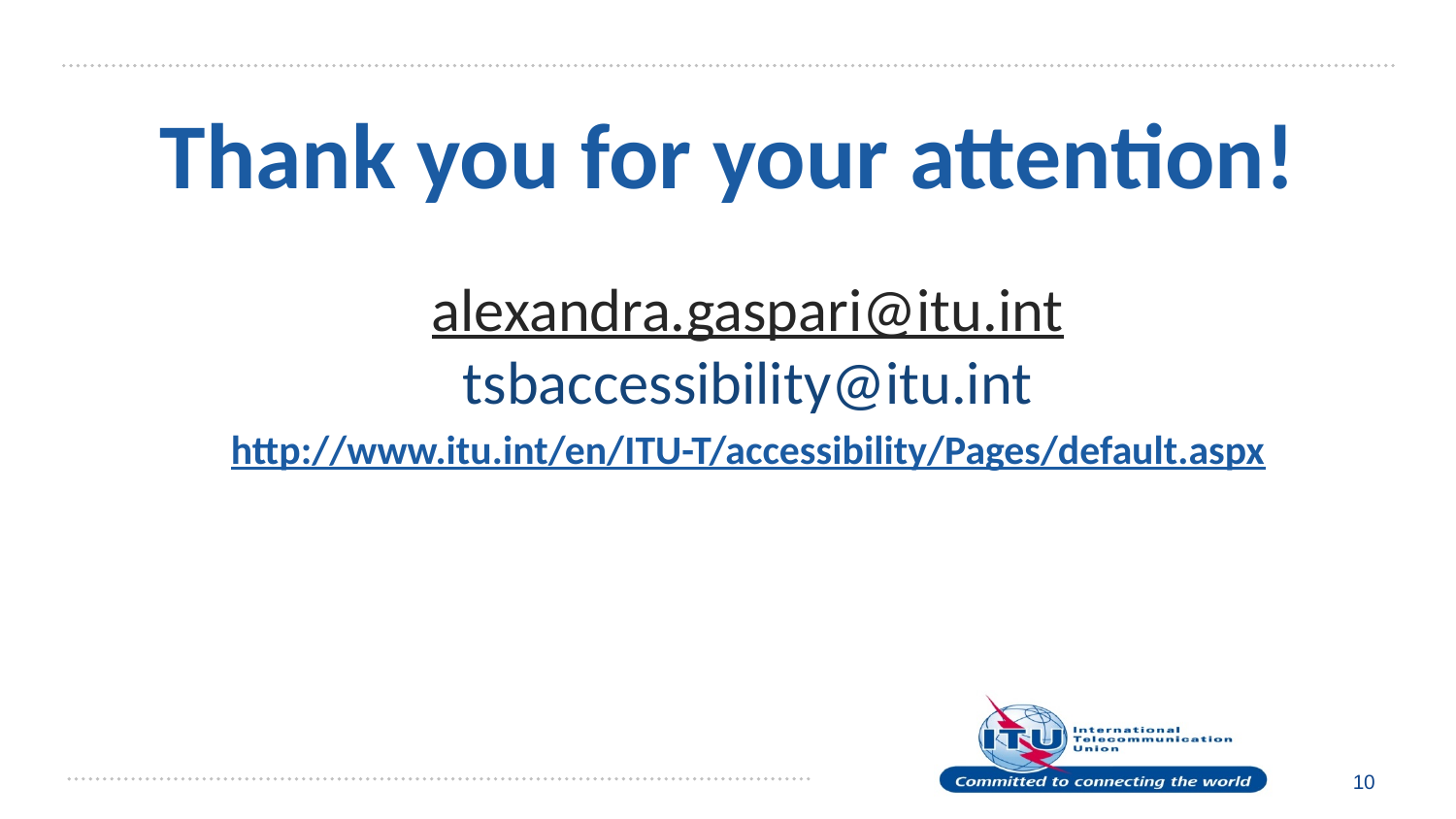

Thank you for your attention!
alexandra.gaspari@itu.int
tsbaccessibility@itu.int
http://www.itu.int/en/ITU-T/accessibility/Pages/default.aspx

10